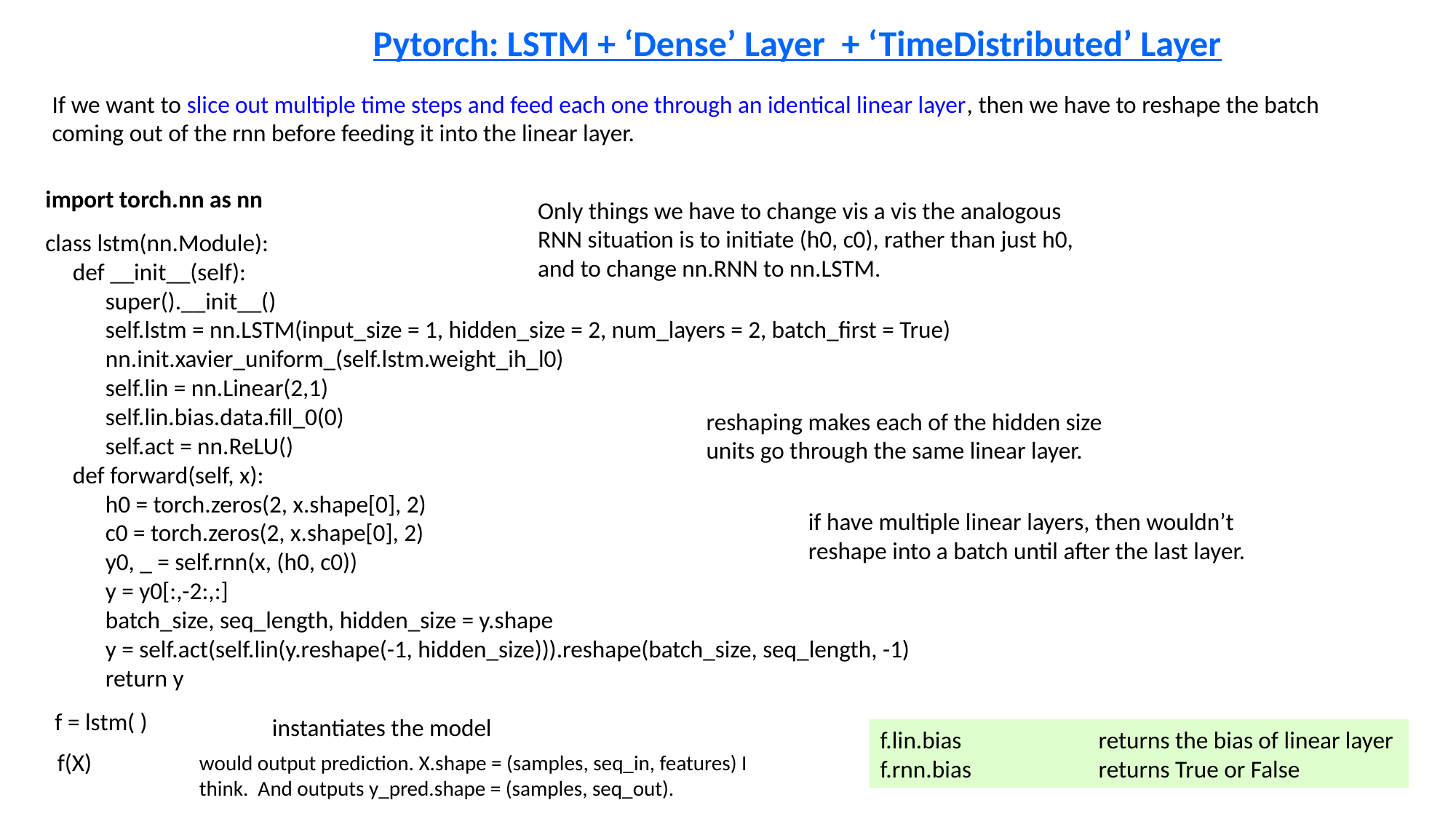

Pytorch: LSTM + ‘Dense’ Layer  + ‘TimeDistributed’ Layer
If we want to slice out multiple time steps and feed each one through an identical linear layer, then we have to reshape the batch coming out of the rnn before feeding it into the linear layer.
import torch.nn as nn
Only things we have to change vis a vis the analogous RNN situation is to initiate (h0, c0), rather than just h0, and to change nn.RNN to nn.LSTM.
class lstm(nn.Module):
     def __init__(self):
           super().__init__()
           self.lstm = nn.LSTM(input_size = 1, hidden_size = 2, num_layers = 2, batch_first = True)
           nn.init.xavier_uniform_(self.lstm.weight_ih_l0)
           self.lin = nn.Linear(2,1)
           self.lin.bias.data.fill_0(0)
           self.act = nn.ReLU()
     def forward(self, x):
           h0 = torch.zeros(2, x.shape[0], 2)
           c0 = torch.zeros(2, x.shape[0], 2)
           y0, _ = self.rnn(x, (h0, c0))
           y = y0[:,-2:,:]
           batch_size, seq_length, hidden_size = y.shape
           y = self.act(self.lin(y.reshape(-1, hidden_size))).reshape(batch_size, seq_length, -1)
           return y
reshaping makes each of the hidden size units go through the same linear layer.
if have multiple linear layers, then wouldn’t reshape into a batch until after the last layer.
f = lstm( )
instantiates the model
f.lin.bias		returns the bias of linear layer
f.rnn.bias		returns True or False
f(X)
would output prediction. X.shape = (samples, seq_in, features) I think.  And outputs y_pred.shape = (samples, seq_out).